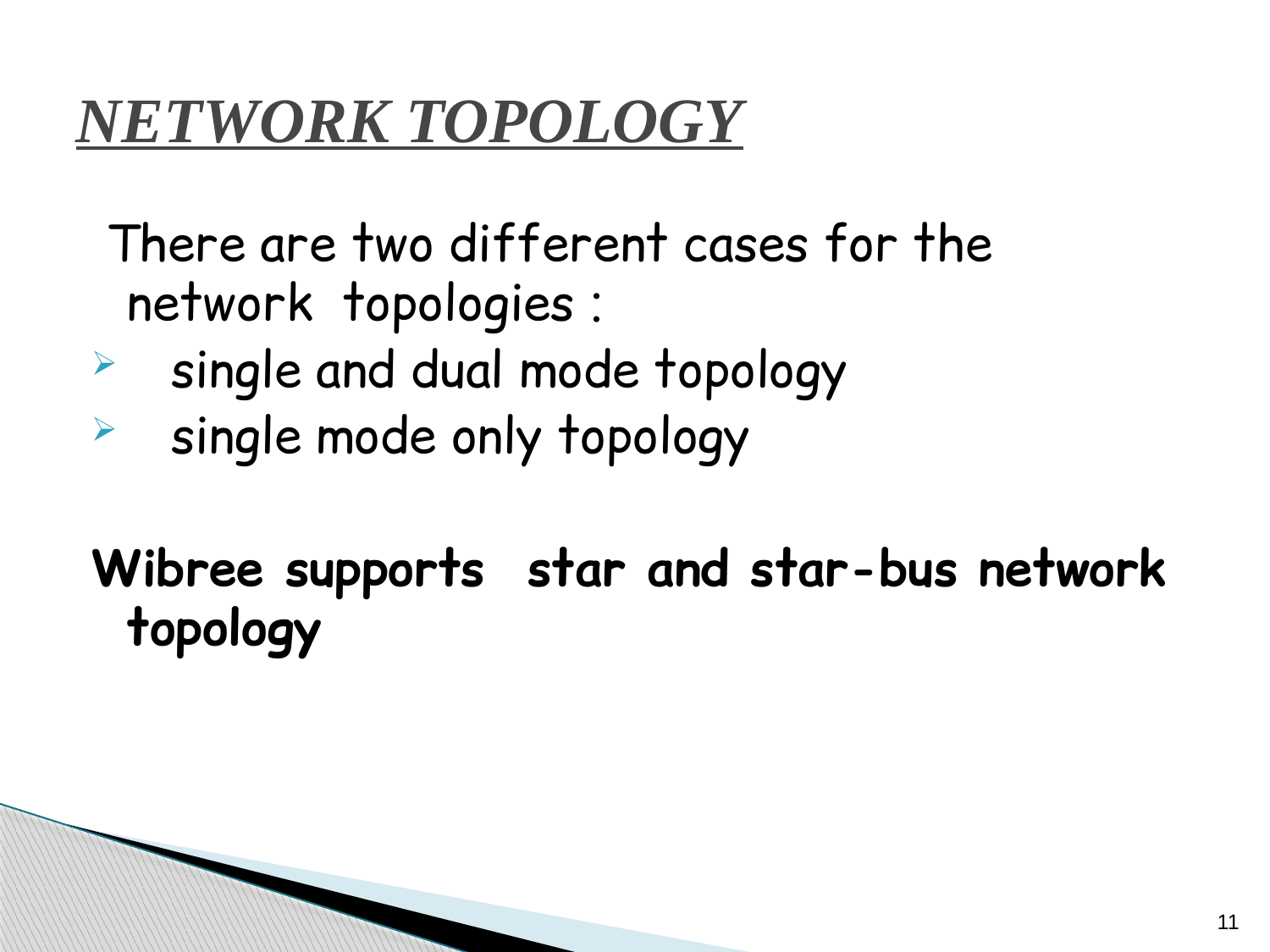

# NETWORK TOPOLOGY
 There are two different cases for the network  topologies :
   single and dual mode topology
   single mode only topology

Wibree supports  star and star-bus network topology
11